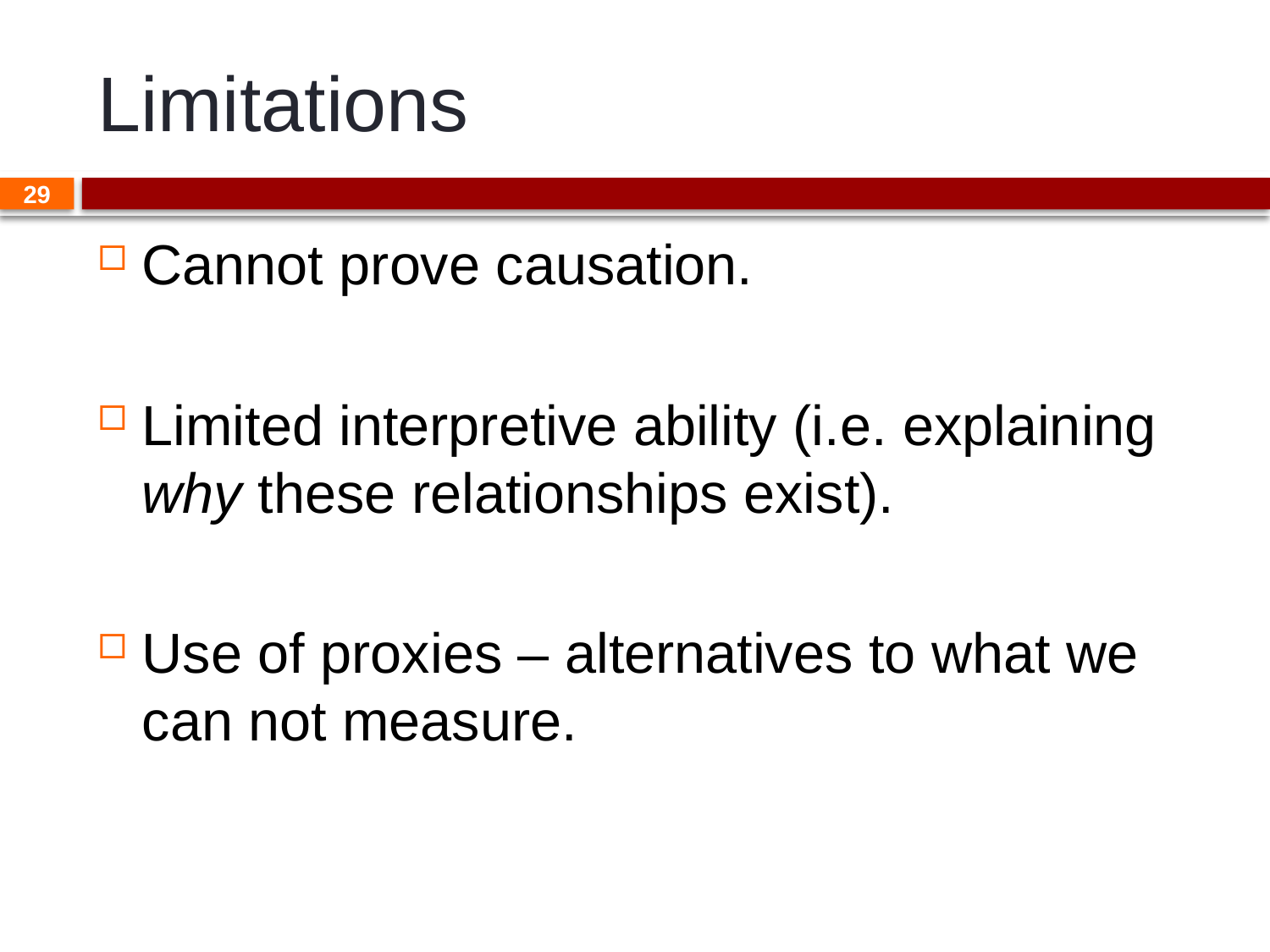

# Limitations
29
Cannot prove causation.

Limited interpretive ability (i.e. explaining why these relationships exist).

Use of proxies – alternatives to what we can not measure.